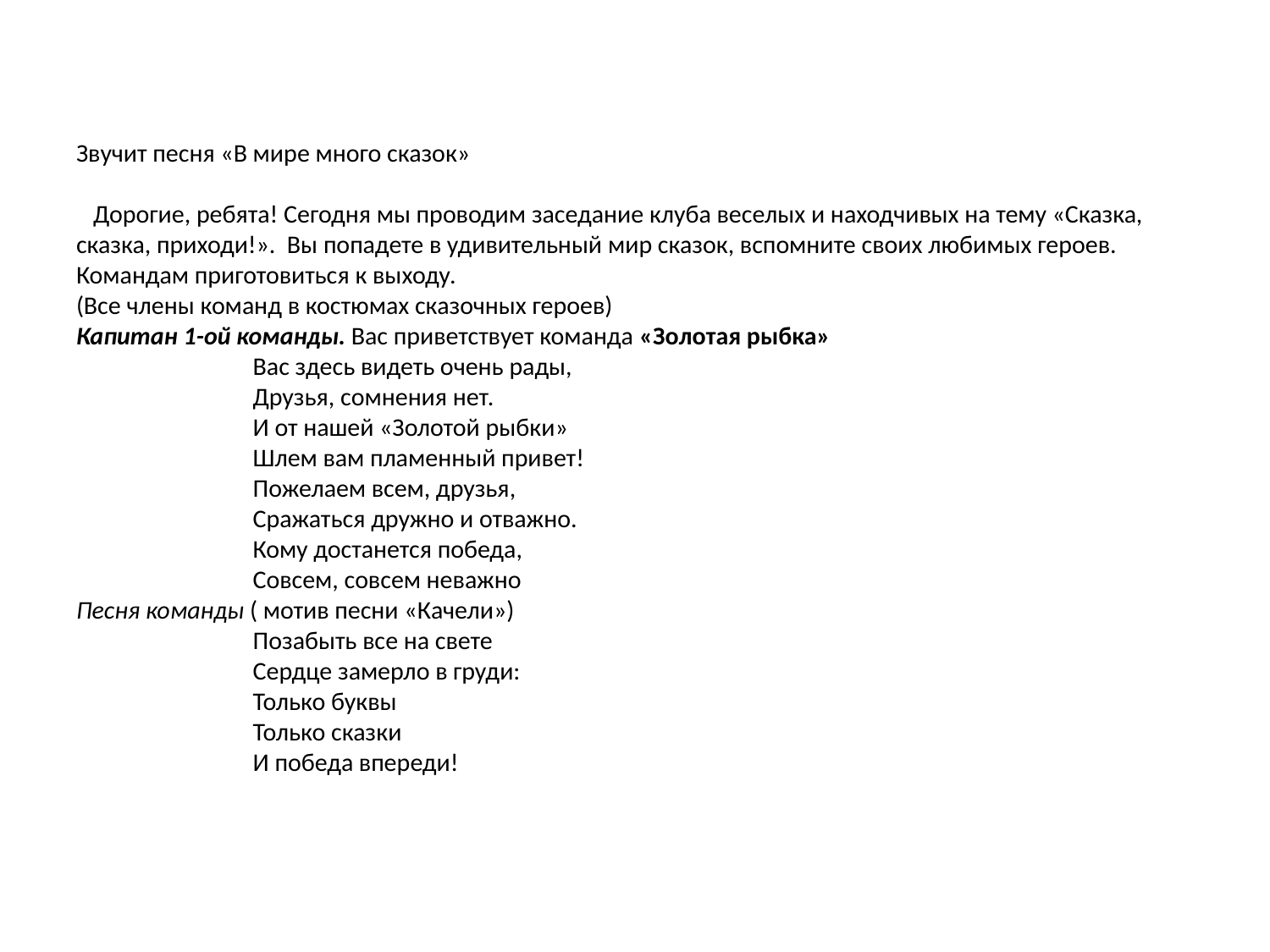

# Звучит песня «В мире много сказок» Дорогие, ребята! Сегодня мы проводим заседание клуба веселых и находчивых на тему «Сказка, сказка, приходи!».  Вы попадете в удивительный мир сказок, вспомните своих любимых героев. Командам приготовиться к выходу. (Все члены команд в костюмах сказочных героев) Капитан 1-ой команды. Вас приветствует команда «Золотая рыбка» Вас здесь видеть очень рады, Друзья, сомнения нет. И от нашей «Золотой рыбки» Шлем вам пламенный привет! Пожелаем всем, друзья, Сражаться дружно и отважно. Кому достанется победа, Совсем, совсем неважно Песня команды ( мотив песни «Качели») Позабыть все на свете Сердце замерло в груди: Только буквы Только сказки И победа впереди!